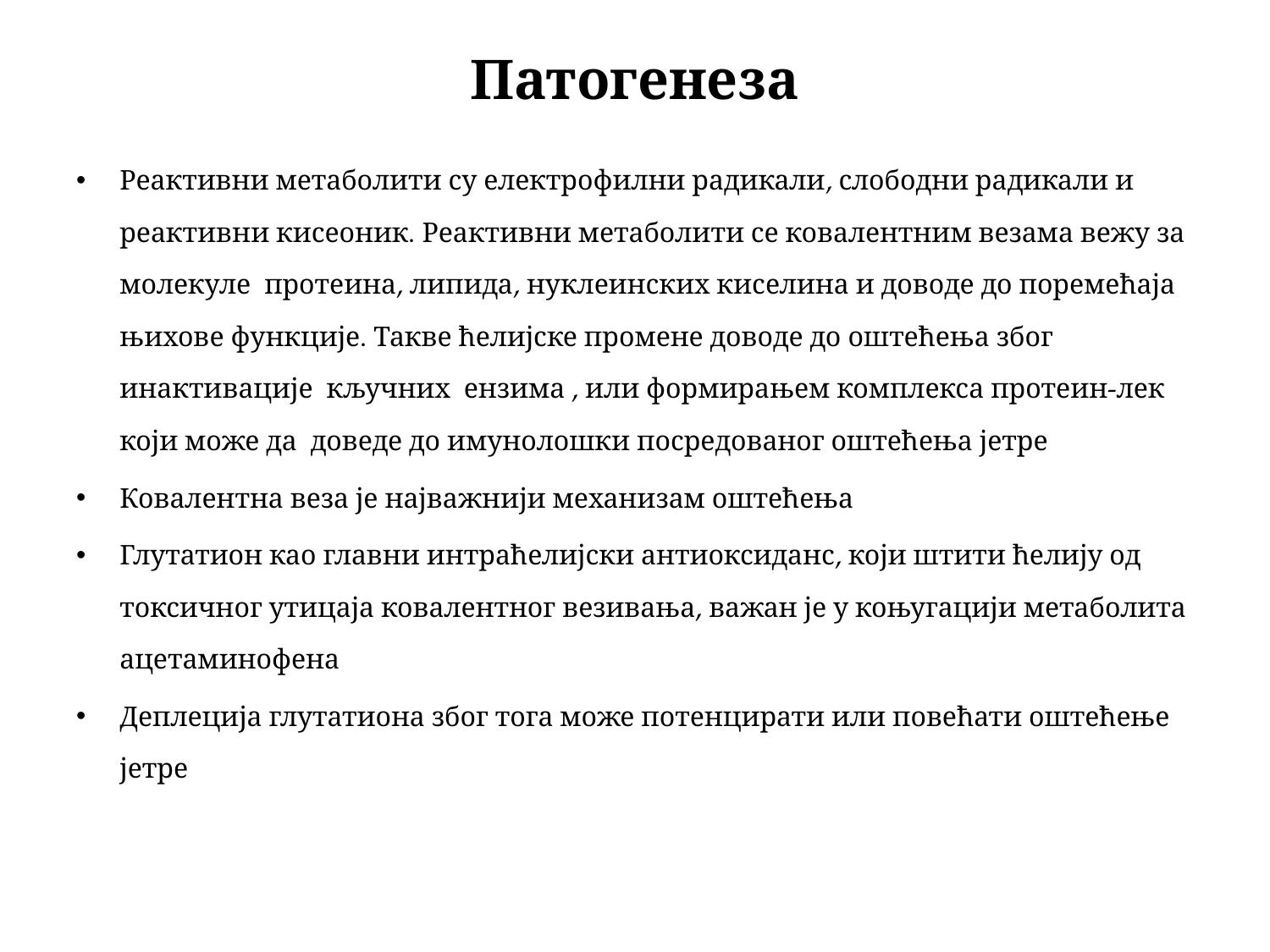

# Патогенеза
Реактивни метаболити су електрофилни радикали, слободни радикали и реактивни кисеоник. Реактивни метаболити се ковалентним везама вежу за молекуле  протеина, липида, нуклеинских киселина и доводе до поремећаја њихове функције. Такве ћелијске промене доводе до оштећења због инактивације  кључних  ензима , или формирањем комплекса протеин-лек који може да  доведе до имунолошки посредованог оштећења јетре
Ковалентна веза је најважнији механизам оштећења
Глутатион као главни интраћелијски антиоксиданс, који штити ћелију од токсичног утицаја ковалентног везивања, важан је у коњугацији метаболита ацетаминофена
Деплеција глутатиона због тога може потенцирати или повећати оштећење јетре